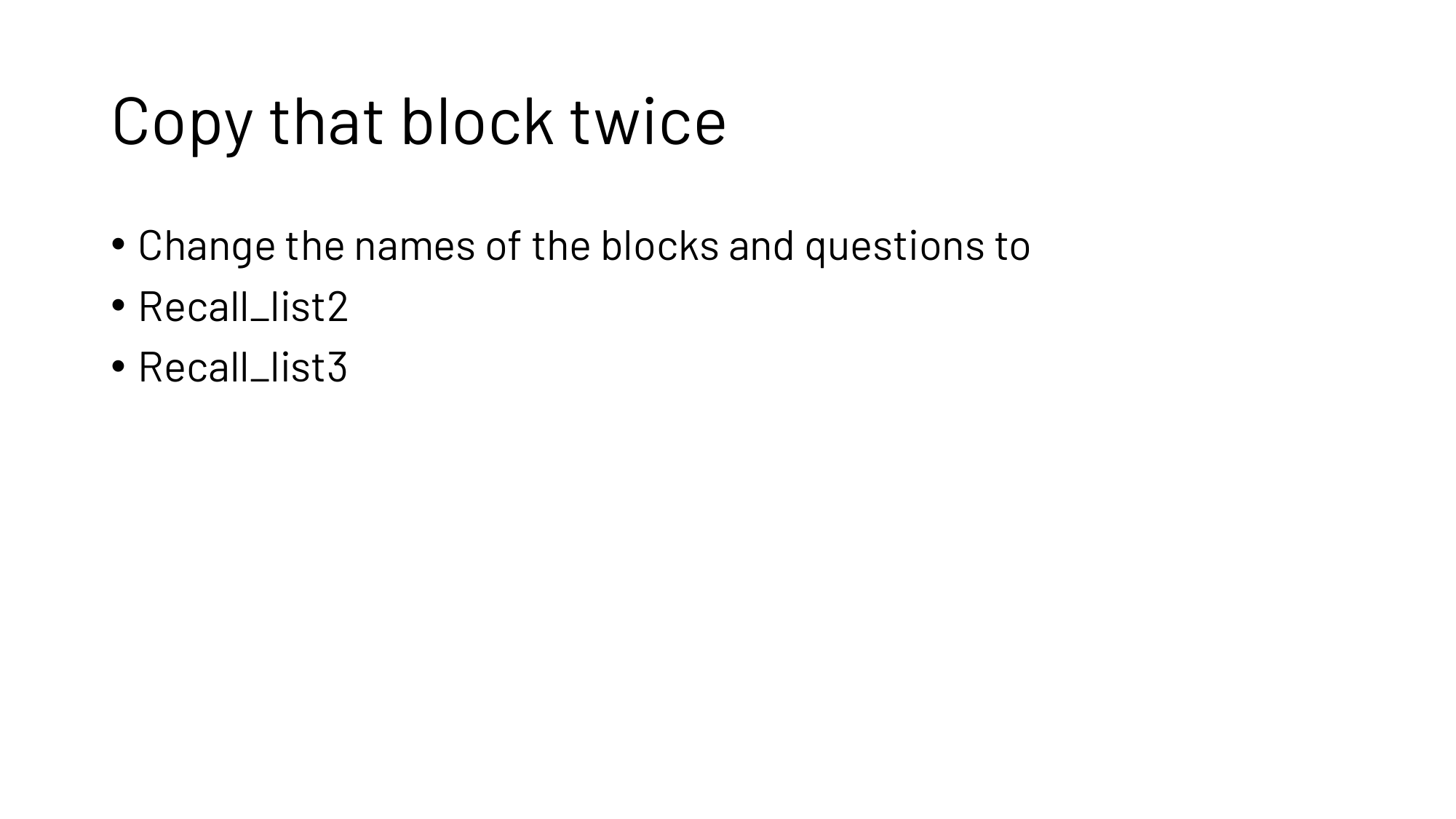

# Copy that block twice
Change the names of the blocks and questions to
Recall_list2
Recall_list3